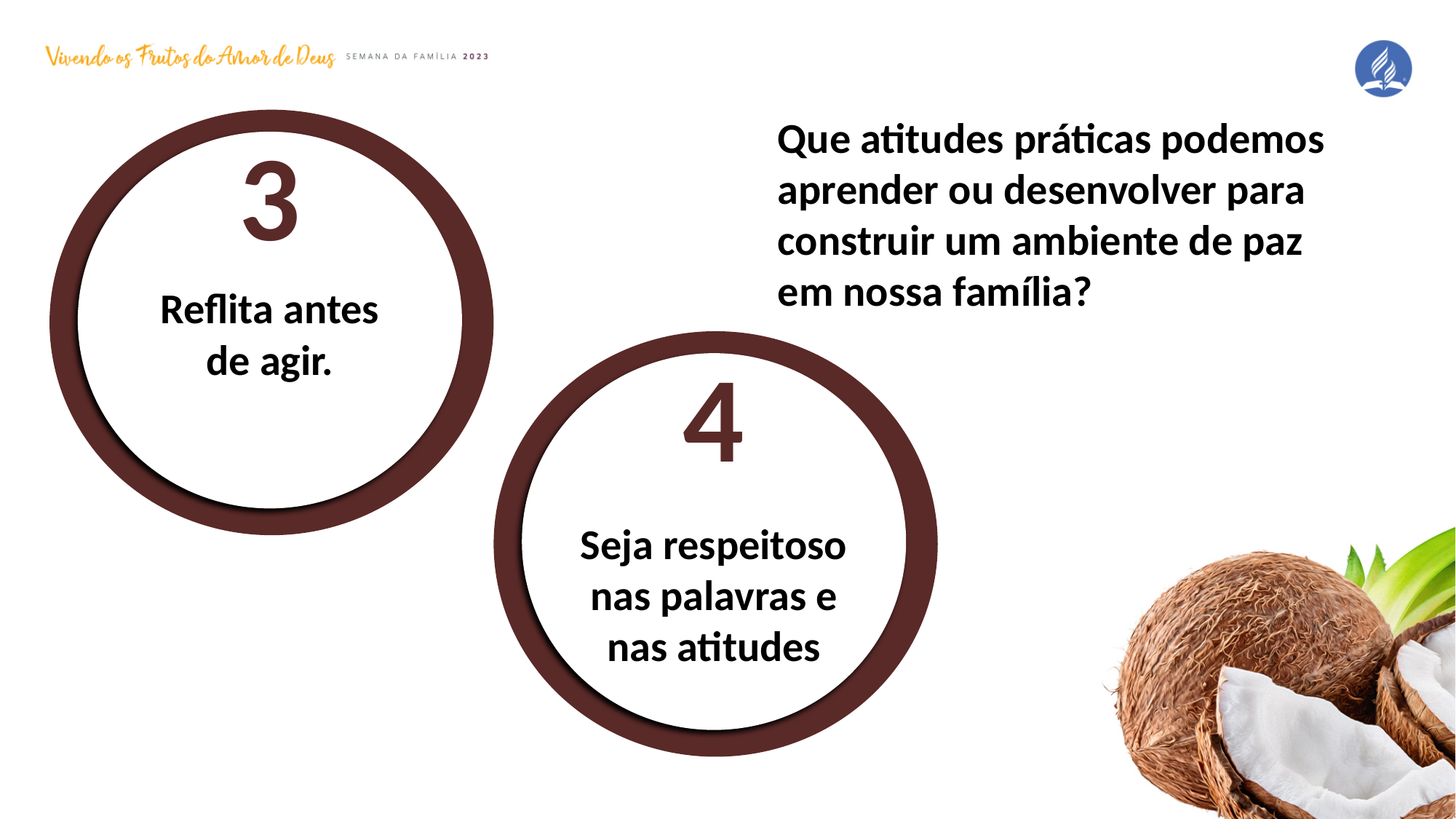

Que atitudes práticas podemos aprender ou desenvolver para construir um ambiente de paz em nossa família?

3
Reflita antes de agir.

4
Seja respeitoso nas palavras e nas atitudes